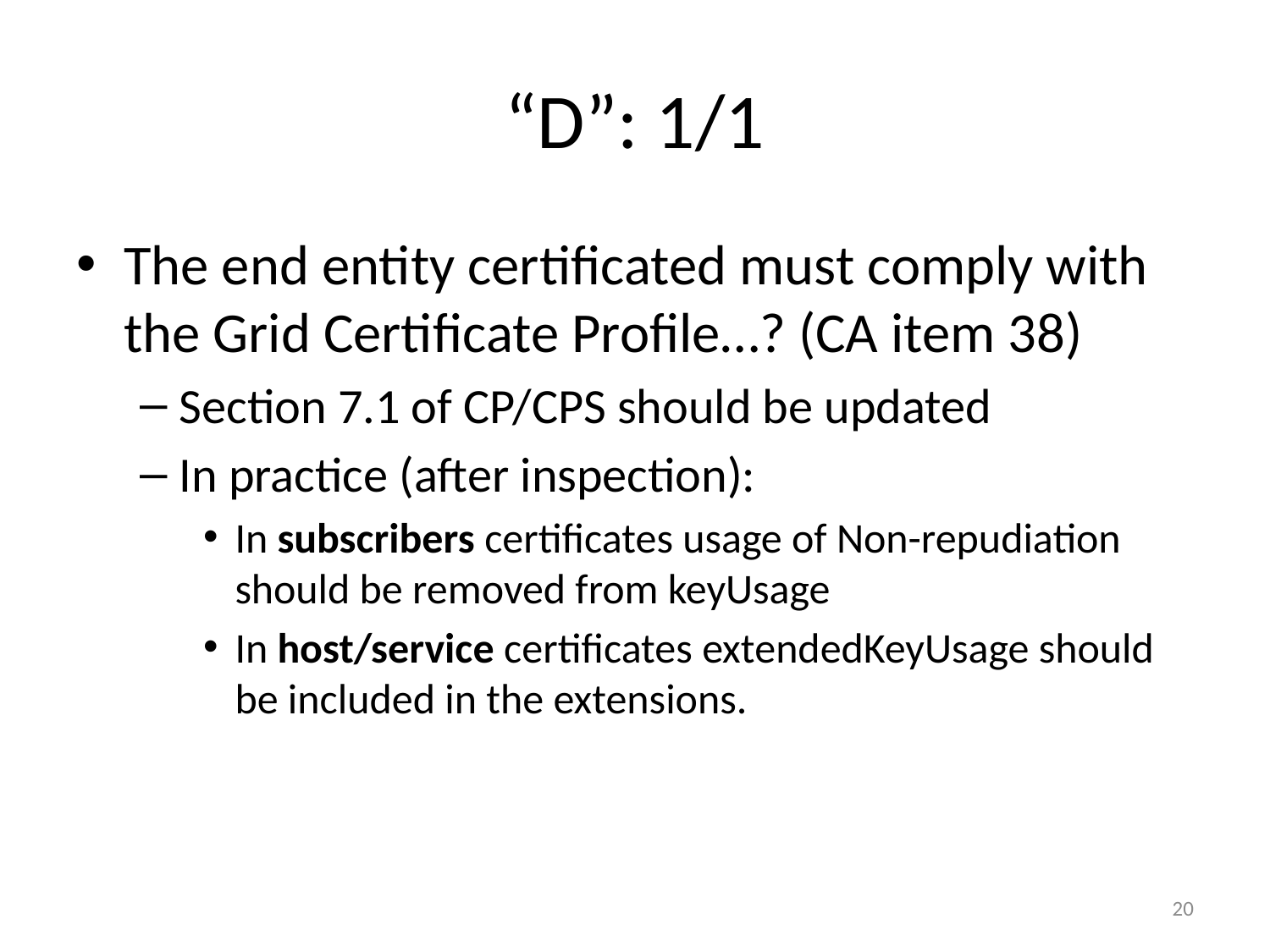

# “D”: 1/1
The end entity certificated must comply with the Grid Certificate Profile…? (CA item 38)
Section 7.1 of CP/CPS should be updated
In practice (after inspection):
In subscribers certificates usage of Non-repudiation should be removed from keyUsage
In host/service certificates extendedKeyUsage should be included in the extensions.
20